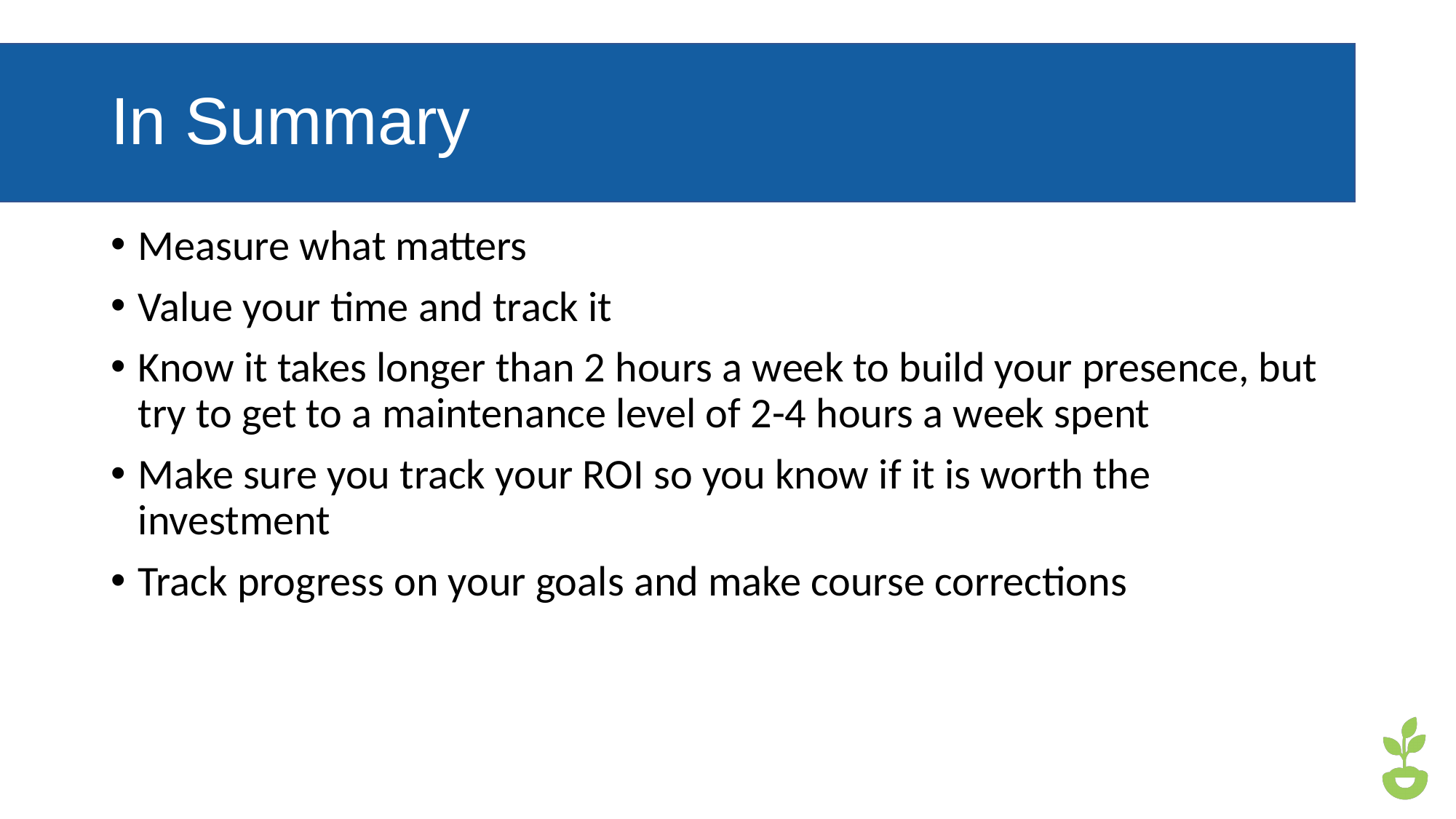

# In Summary
Measure what matters
Value your time and track it
Know it takes longer than 2 hours a week to build your presence, but try to get to a maintenance level of 2-4 hours a week spent
Make sure you track your ROI so you know if it is worth the investment
Track progress on your goals and make course corrections